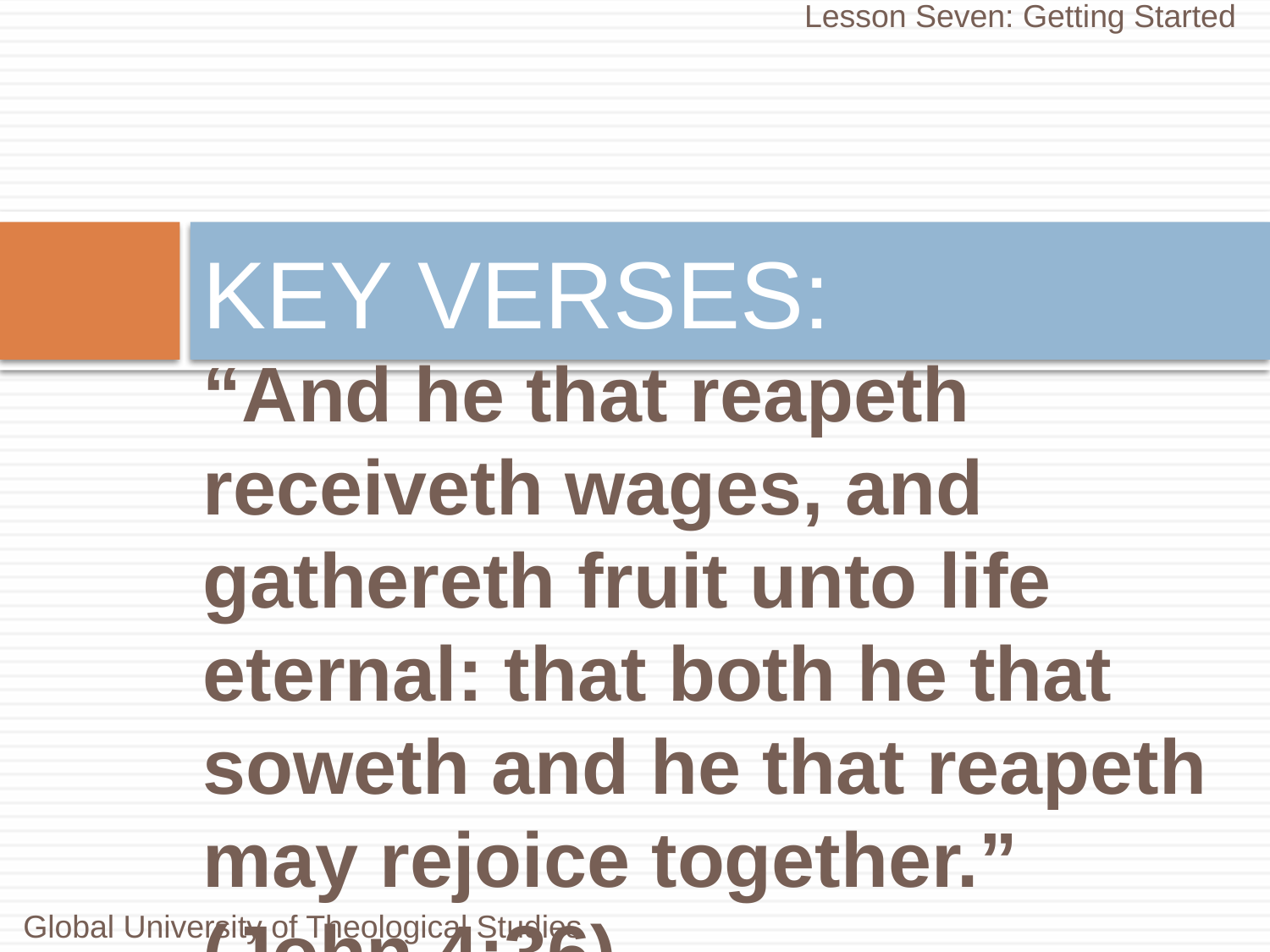

Lesson Seven: Getting Started
# KEY VERSES:
“And he that reapeth receiveth wages, and gathereth fruit unto life eternal: that both he that soweth and he that reapeth may rejoice together.” (John 4:36)
Global University of Theological Studies